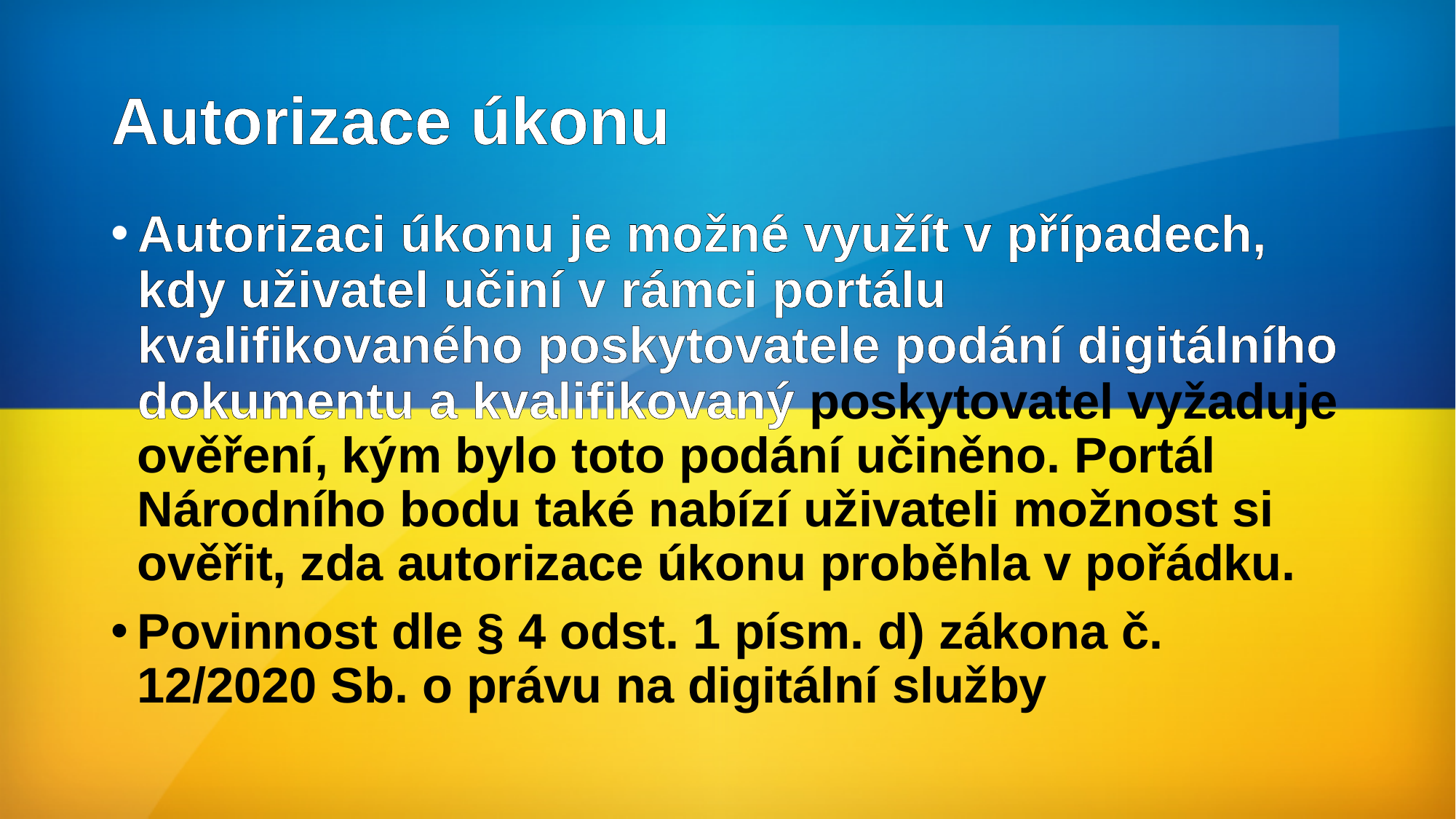

# Autorizace úkonu
Autorizaci úkonu je možné využít v případech, kdy uživatel učiní v rámci portálu kvalifikovaného poskytovatele podání digitálního dokumentu a kvalifikovaný poskytovatel vyžaduje ověření, kým bylo toto podání učiněno. Portál Národního bodu také nabízí uživateli možnost si ověřit, zda autorizace úkonu proběhla v pořádku.
Povinnost dle § 4 odst. 1 písm. d) zákona č. 12/2020 Sb. o právu na digitální služby